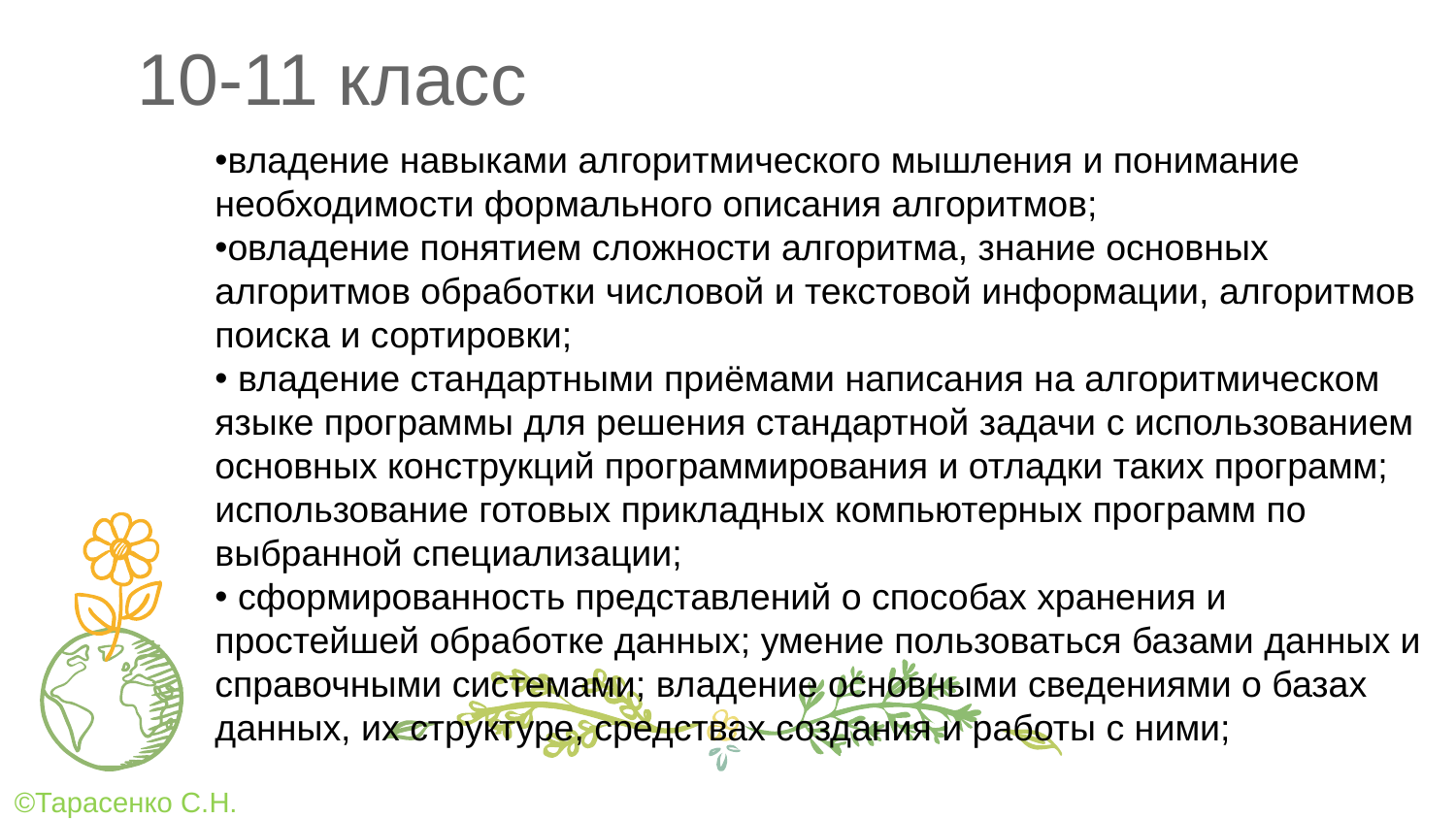

10-11 класс
владение навыками алгоритмического мышления и понимание необходимости формального описания алгоритмов;
овладение понятием сложности алгоритма, знание основных алгоритмов обработки числовой и текстовой информации, алгоритмов поиска и сортировки;
 владение стандартными приёмами написания на алгоритмическом языке программы для решения стандартной задачи с использованием основных конструкций программирования и отладки таких программ; использование готовых прикладных компьютерных программ по выбранной специализации;
 сформированность представлений о способах хранения и простейшей обработке данных; умение пользоваться базами данных и справочными системами; владение основными сведениями о базах данных, их структуре, средствах создания и работы с ними;